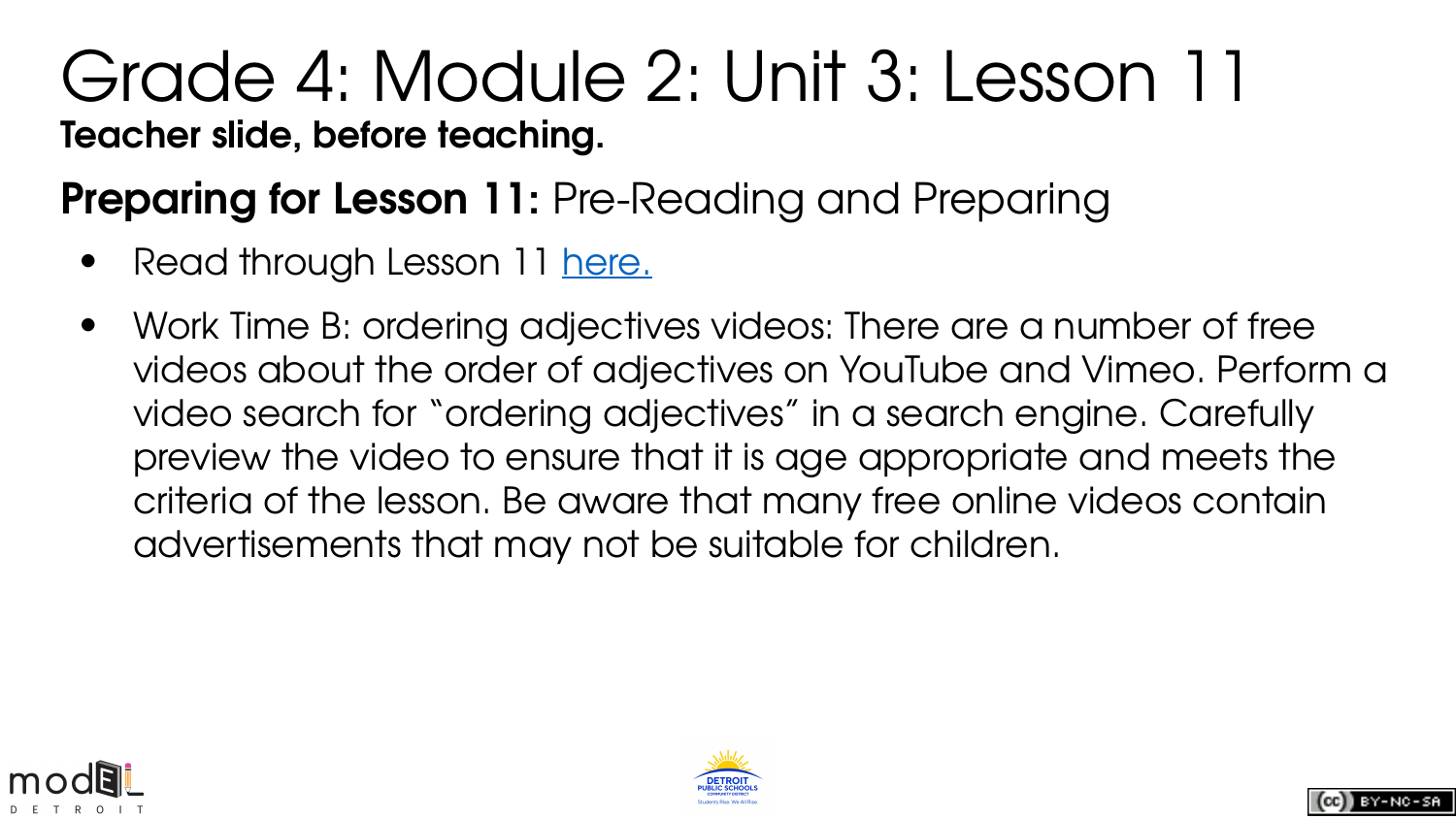

# Grade 4: Module 2: Unit 3: Lesson 11
Teacher slide, before teaching.
Preparing for Lesson 11: Pre-Reading and Preparing
Read through Lesson 11 here.
Work Time B: ordering adjectives videos: There are a number of free videos about the order of adjectives on YouTube and Vimeo. Perform a video search for “ordering adjectives” in a search engine. Carefully preview the video to ensure that it is age appropriate and meets the criteria of the lesson. Be aware that many free online videos contain advertisements that may not be suitable for children.